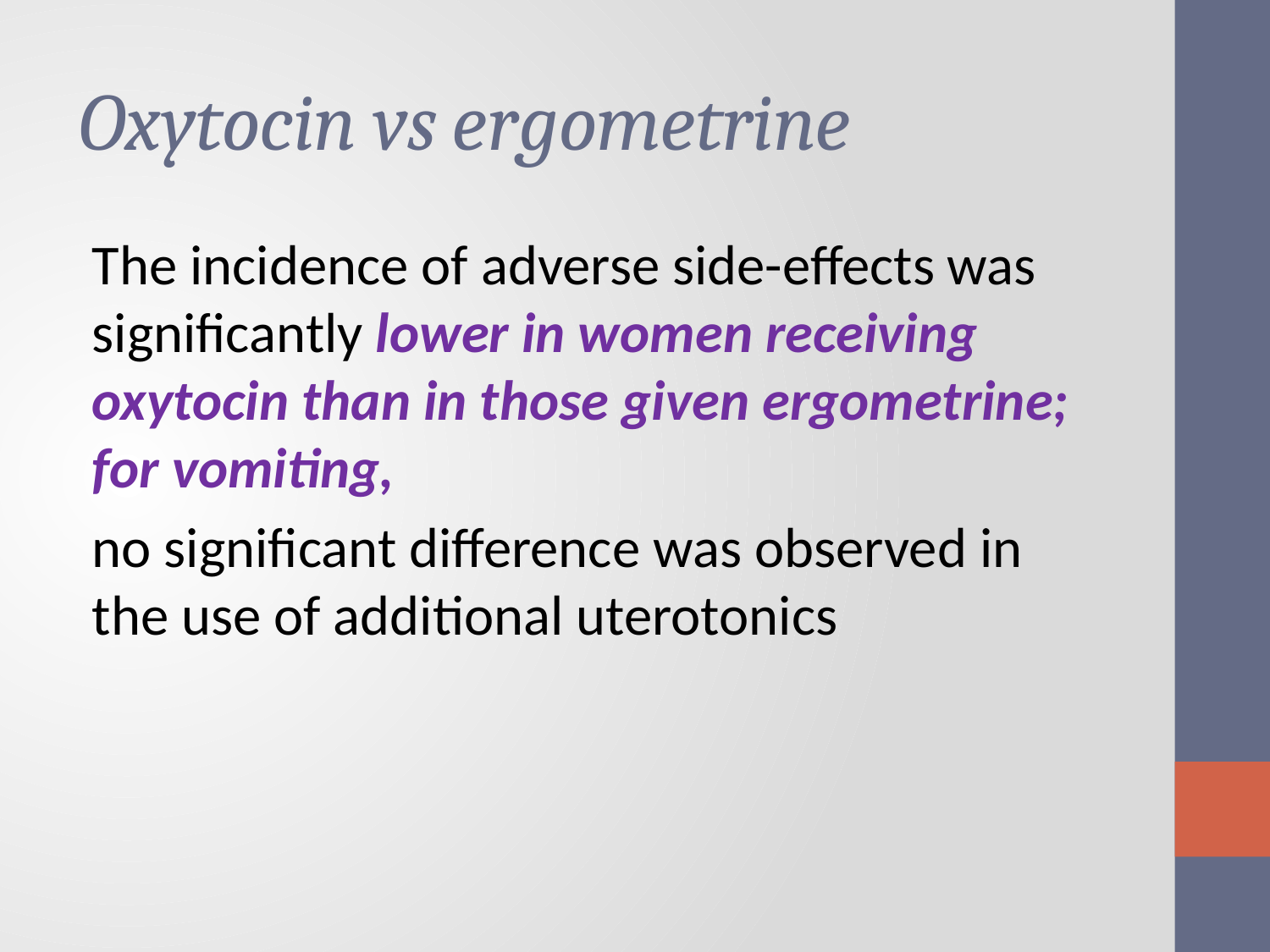

# Oxytocin vs ergometrine
The incidence of adverse side-effects was significantly lower in women receiving oxytocin than in those given ergometrine; for vomiting,
no significant difference was observed in the use of additional uterotonics